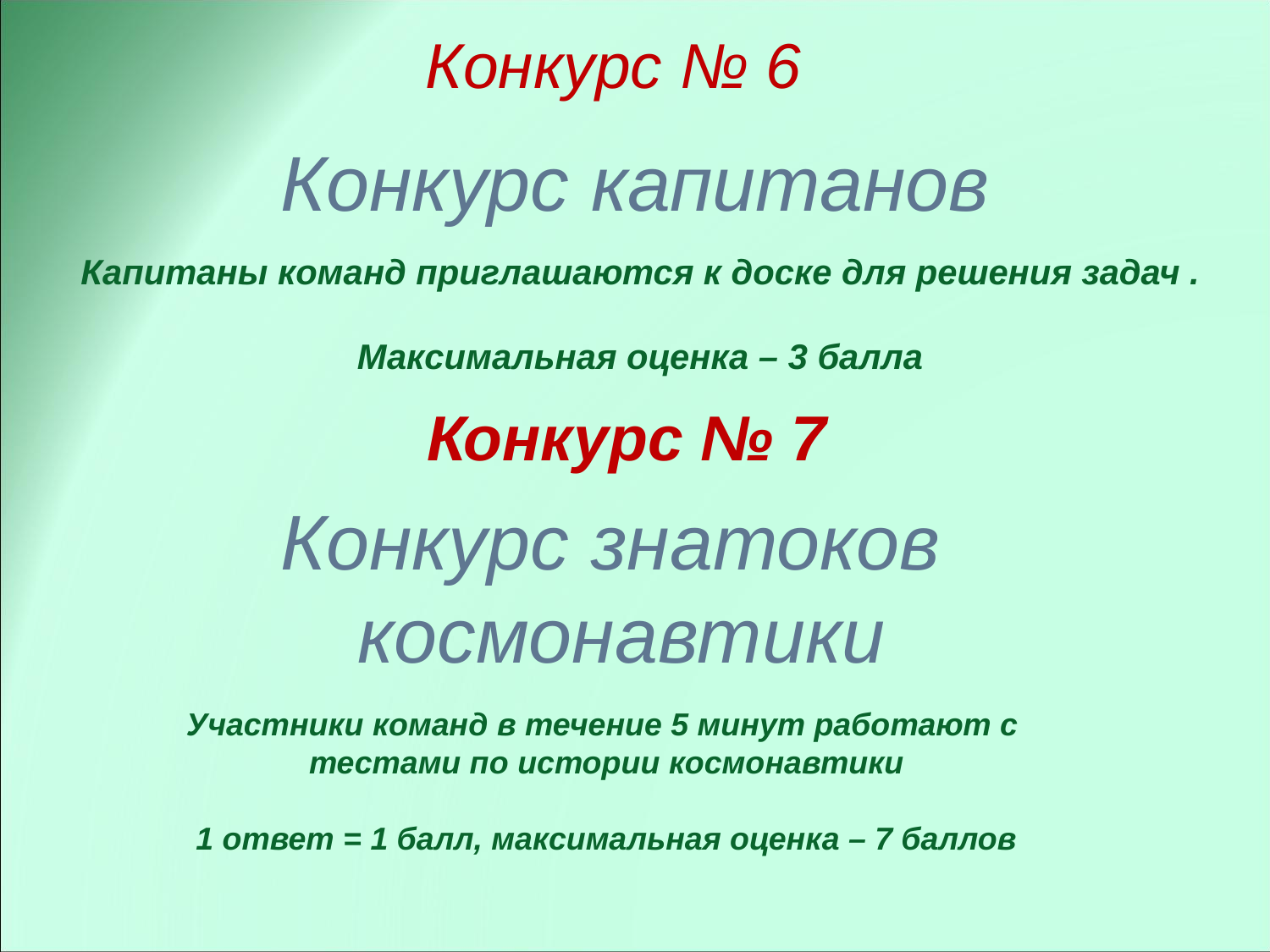

# Конкурс № 6
Конкурс капитанов
Капитаны команд приглашаются к доске для решения задач .

Максимальная оценка – 3 балла
Конкурс № 7
Конкурс знатоков
космонавтики
Участники команд в течение 5 минут работают с
тестами по истории космонавтики

1 ответ = 1 балл, максимальная оценка – 7 баллов